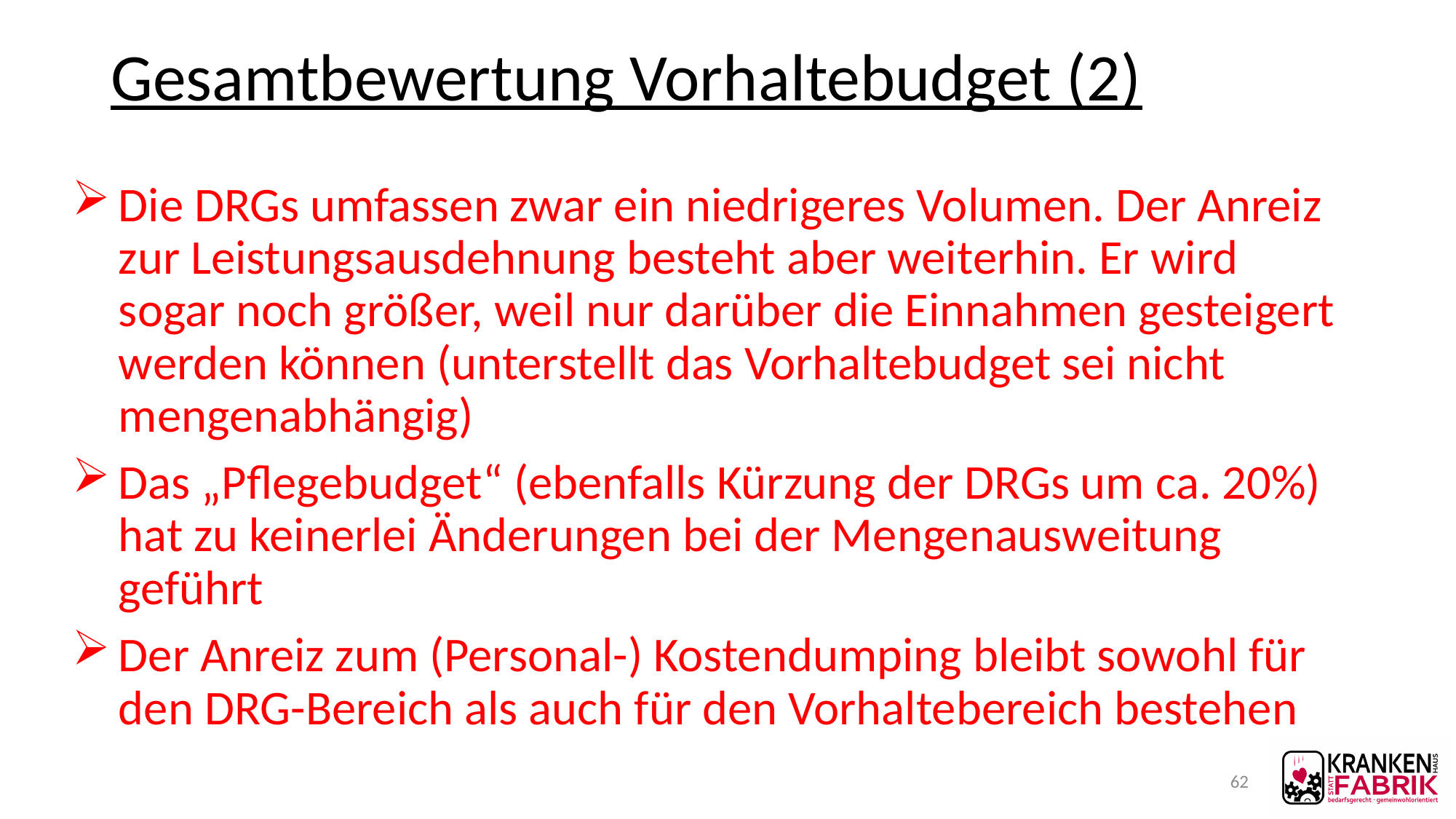

# Gesamtbewertung Vorhaltebudget (2)
Die DRGs umfassen zwar ein niedrigeres Volumen. Der Anreiz zur Leistungsausdehnung besteht aber weiterhin. Er wird sogar noch größer, weil nur darüber die Einnahmen gesteigert werden können (unterstellt das Vorhaltebudget sei nicht mengenabhängig)
Das „Pflegebudget“ (ebenfalls Kürzung der DRGs um ca. 20%) hat zu keinerlei Änderungen bei der Mengenausweitung geführt
Der Anreiz zum (Personal-) Kostendumping bleibt sowohl für den DRG-Bereich als auch für den Vorhaltebereich bestehen

62